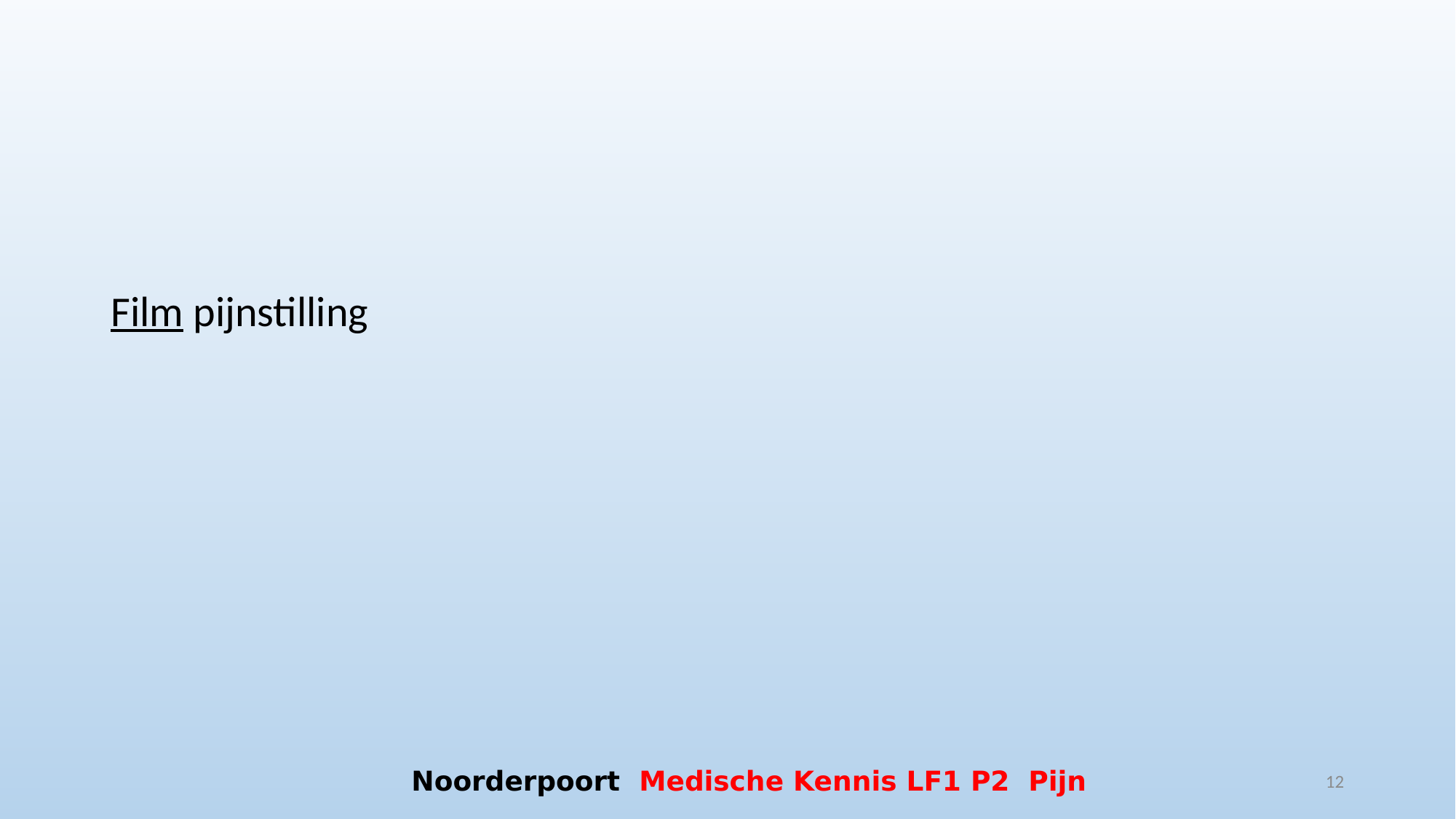

#

Film pijnstilling
Noorderpoort  Medische Kennis LF1 P2  Pijn
12